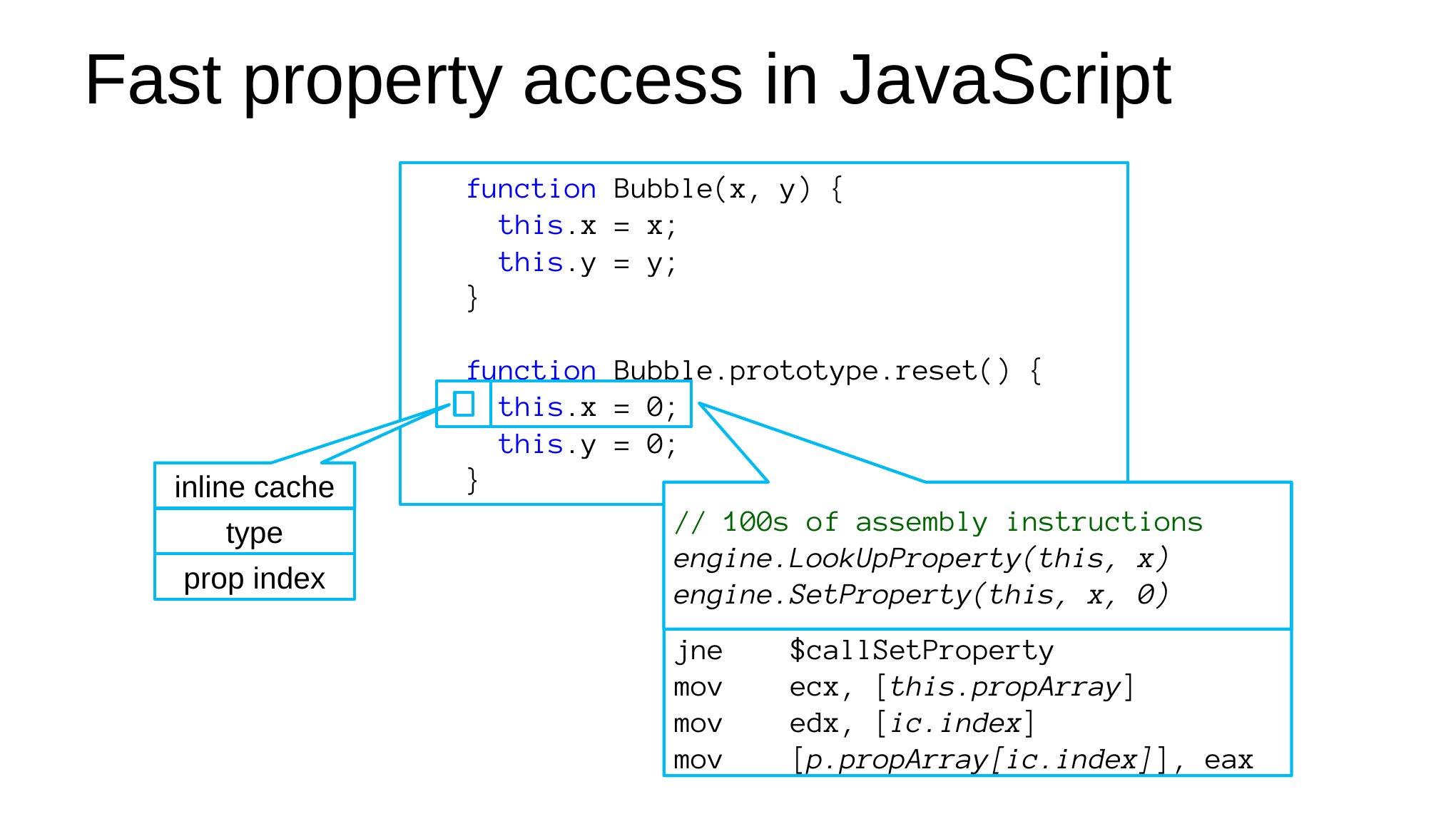

# Fast property access in JavaScript
function Bubble(x, y) {
  this.x = x;
  this.y = y;
}

function Bubble.prototype.reset() {
  this.x = 0;
  this.y = 0;
}

inline cache
// 100s of assembly instructions
engine.LookUpProperty(this, x)
engine.SetProperty(this, x, 0)
mov    eax, 0x00000001
mov    ebx, [this]
mov    ecx, [this.type]
cmp    ecx, [ic.type]
jne    $callSetProperty
mov    ecx, [this.propArray]
mov    edx, [ic.index]
mov    [p.propArray[ic.index]], eax
type
prop index